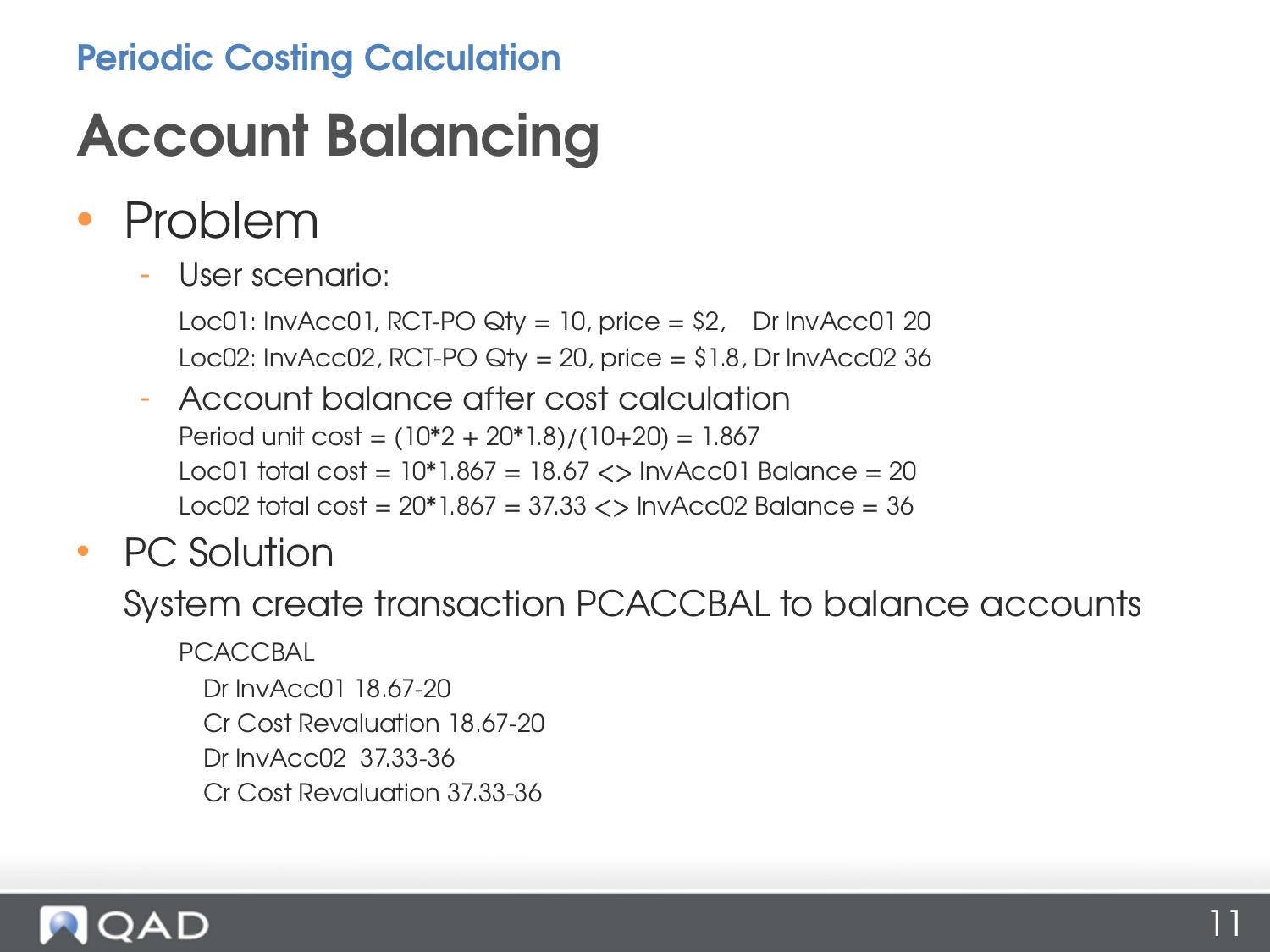

Periodic Costing Calculation
# Account Balancing
Problem
User scenario:
	Loc01: InvAcc01, RCT-PO Qty = 10, price = $2,    Dr InvAcc01 20
	Loc02: InvAcc02, RCT-PO Qty = 20, price = $1.8, Dr InvAcc02 36
Account balance after cost calculation
	Period unit cost = (10*2 + 20*1.8)/(10+20) = 1.867
	Loc01 total cost = 10*1.867 = 18.67 <> InvAcc01 Balance = 20
	Loc02 total cost = 20*1.867 = 37.33 <> InvAcc02 Balance = 36
PC Solution
	System create transaction PCACCBAL to balance accounts
	PCACCBAL
Dr InvAcc01 18.67-20
Cr Cost Revaluation 18.67-20
Dr InvAcc02  37.33-36
Cr Cost Revaluation 37.33-36

11